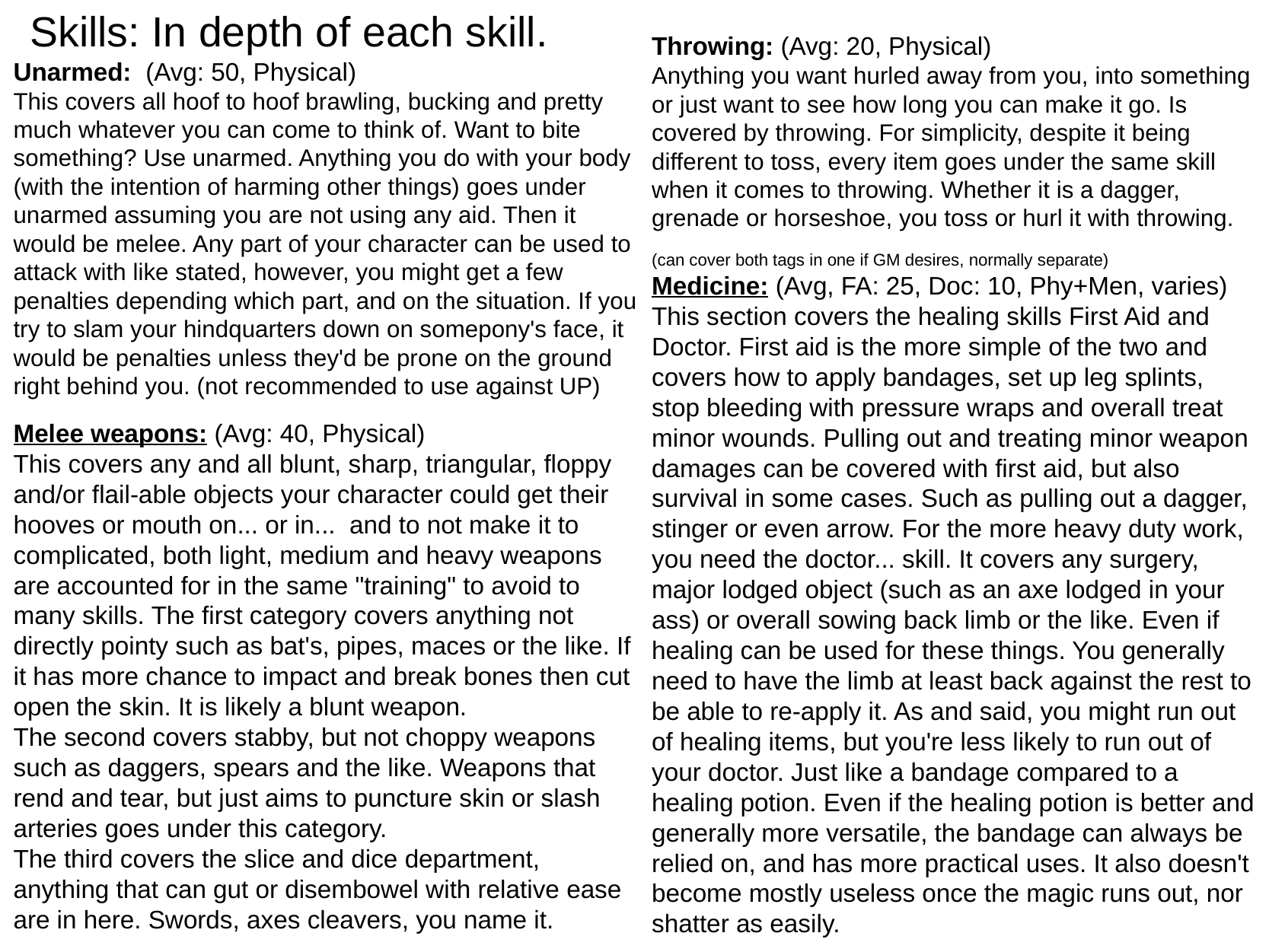

# Skills: In depth of each skill.
Throwing: (Avg: 20, Physical)
Anything you want hurled away from you, into something or just want to see how long you can make it go. Is covered by throwing. For simplicity, despite it being different to toss, every item goes under the same skill when it comes to throwing. Whether it is a dagger, grenade or horseshoe, you toss or hurl it with throwing.

(can cover both tags in one if GM desires, normally separate)
Medicine: (Avg, FA: 25, Doc: 10, Phy+Men, varies)
This section covers the healing skills First Aid and Doctor. First aid is the more simple of the two and covers how to apply bandages, set up leg splints, stop bleeding with pressure wraps and overall treat minor wounds. Pulling out and treating minor weapon damages can be covered with first aid, but also survival in some cases. Such as pulling out a dagger, stinger or even arrow. For the more heavy duty work, you need the doctor... skill. It covers any surgery, major lodged object (such as an axe lodged in your ass) or overall sowing back limb or the like. Even if healing can be used for these things. You generally need to have the limb at least back against the rest to be able to re-apply it. As and said, you might run out of healing items, but you're less likely to run out of your doctor. Just like a bandage compared to a healing potion. Even if the healing potion is better and generally more versatile, the bandage can always be relied on, and has more practical uses. It also doesn't become mostly useless once the magic runs out, nor shatter as easily.

Unarmed:  (Avg: 50, Physical)
This covers all hoof to hoof brawling, bucking and pretty much whatever you can come to think of. Want to bite something? Use unarmed. Anything you do with your body (with the intention of harming other things) goes under unarmed assuming you are not using any aid. Then it would be melee. Any part of your character can be used to attack with like stated, however, you might get a few penalties depending which part, and on the situation. If you try to slam your hindquarters down on somepony's face, it would be penalties unless they'd be prone on the ground right behind you. (not recommended to use against UP)

Melee weapons: (Avg: 40, Physical)
This covers any and all blunt, sharp, triangular, floppy and/or flail-able objects your character could get their hooves or mouth on... or in...  and to not make it to complicated, both light, medium and heavy weapons are accounted for in the same "training" to avoid to many skills. The first category covers anything not directly pointy such as bat's, pipes, maces or the like. If it has more chance to impact and break bones then cut open the skin. It is likely a blunt weapon.
The second covers stabby, but not choppy weapons such as daggers, spears and the like. Weapons that rend and tear, but just aims to puncture skin or slash arteries goes under this category.
The third covers the slice and dice department, anything that can gut or disembowel with relative ease are in here. Swords, axes cleavers, you name it.